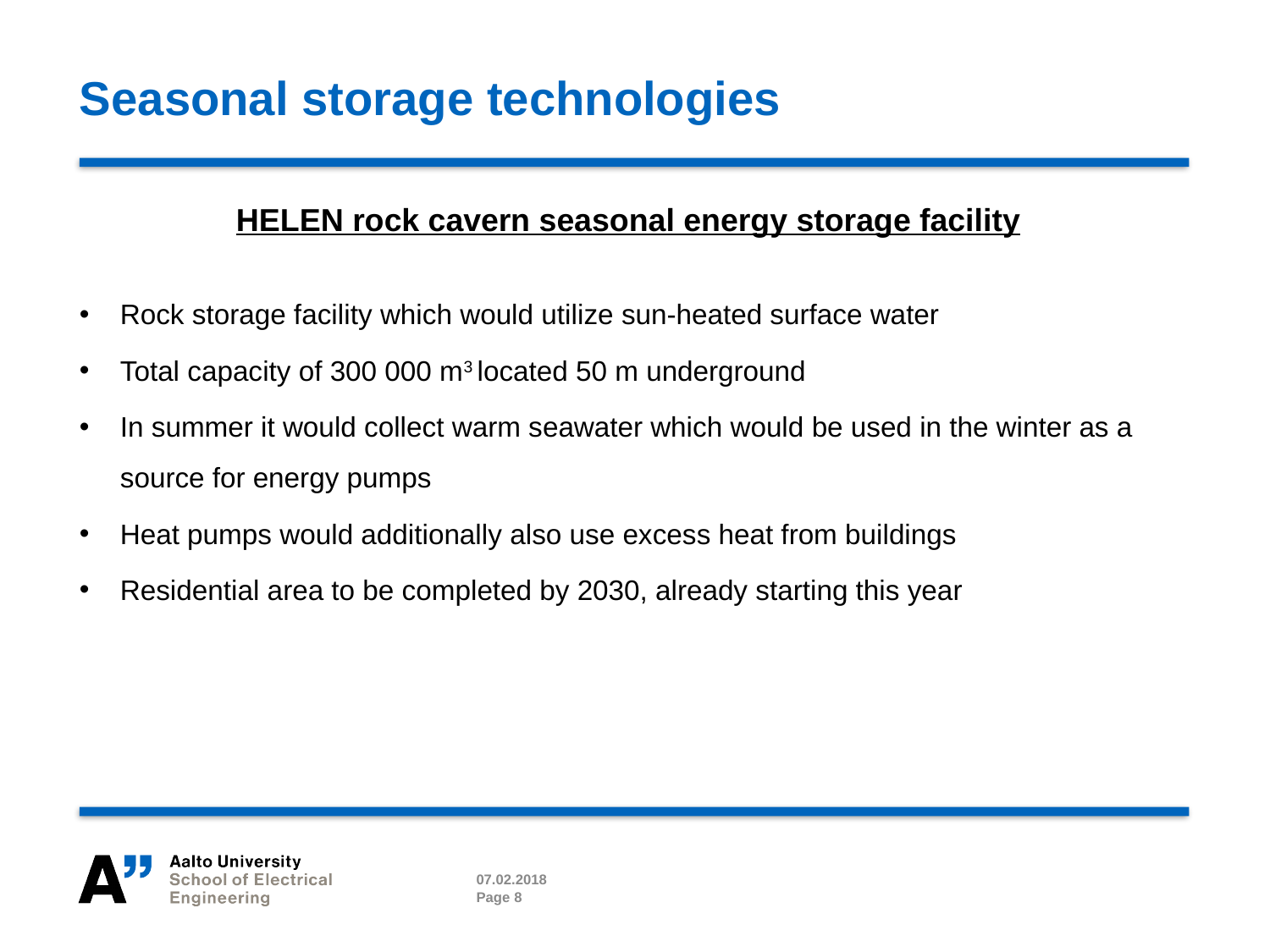

# Seasonal storage technologies
HELEN rock cavern seasonal energy storage facility

Rock storage facility which would utilize sun-heated surface water
Total capacity of 300 000 m3 located 50 m underground
In summer it would collect warm seawater which would be used in the winter as a source for energy pumps
Heat pumps would additionally also use excess heat from buildings
Residential area to be completed by 2030, already starting this year

07.02.2018
Page 8